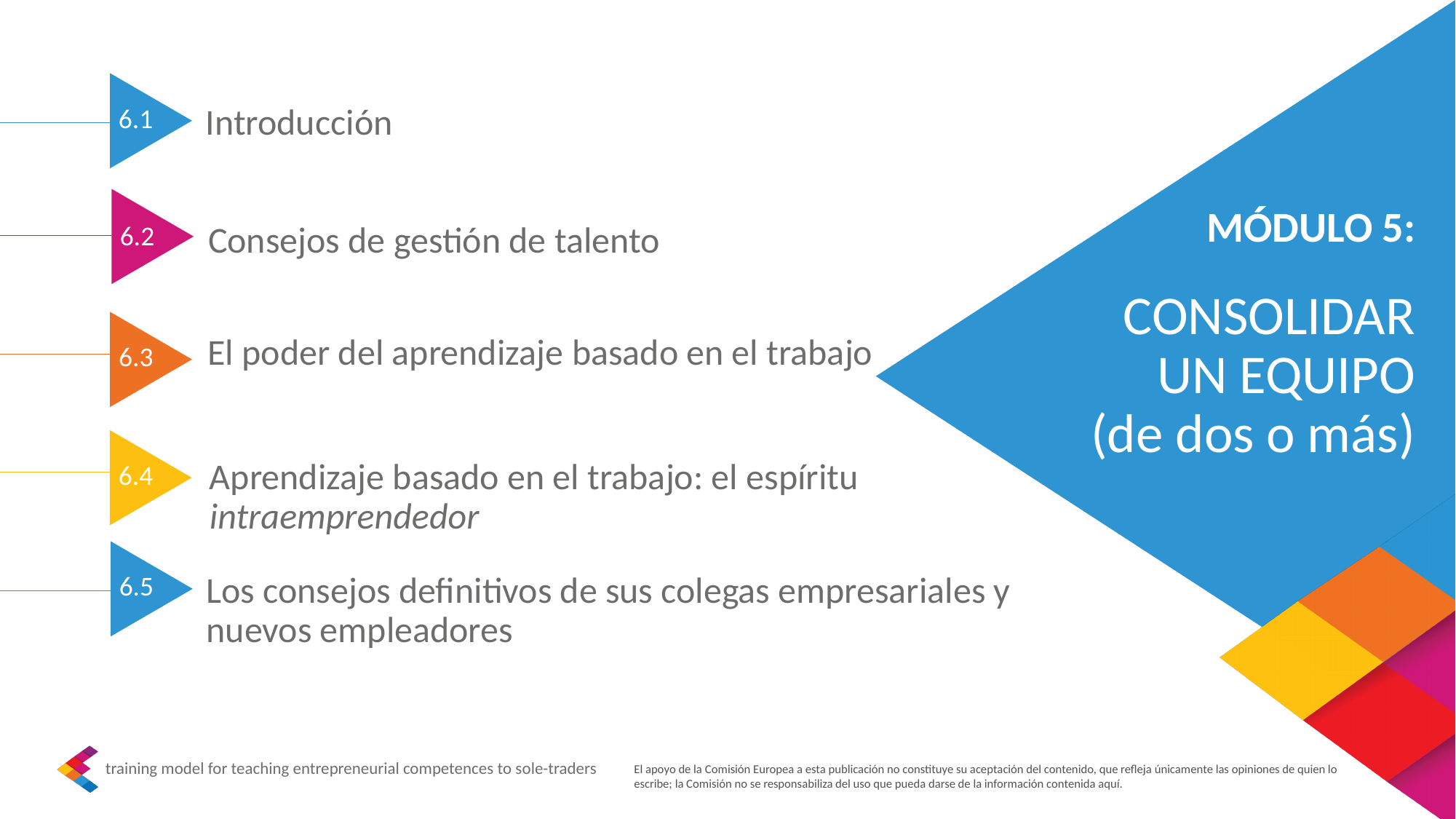

Introducción
6.1

MÓDULO 5:

CONSOLIDAR UN EQUIPO (de dos o más)

Consejos de gestión de talento
6.2

El poder del aprendizaje basado en el trabajo
6.3

Aprendizaje basado en el trabajo: el espíritu intraemprendedor
6.4

Los consejos definitivos de sus colegas empresariales y nuevos empleadores
6.5
El apoyo de la Comisión Europea a esta publicación no constituye su aceptación del contenido, que refleja únicamente las opiniones de quien lo escribe; la Comisión no se responsabiliza del uso que pueda darse de la información contenida aquí.